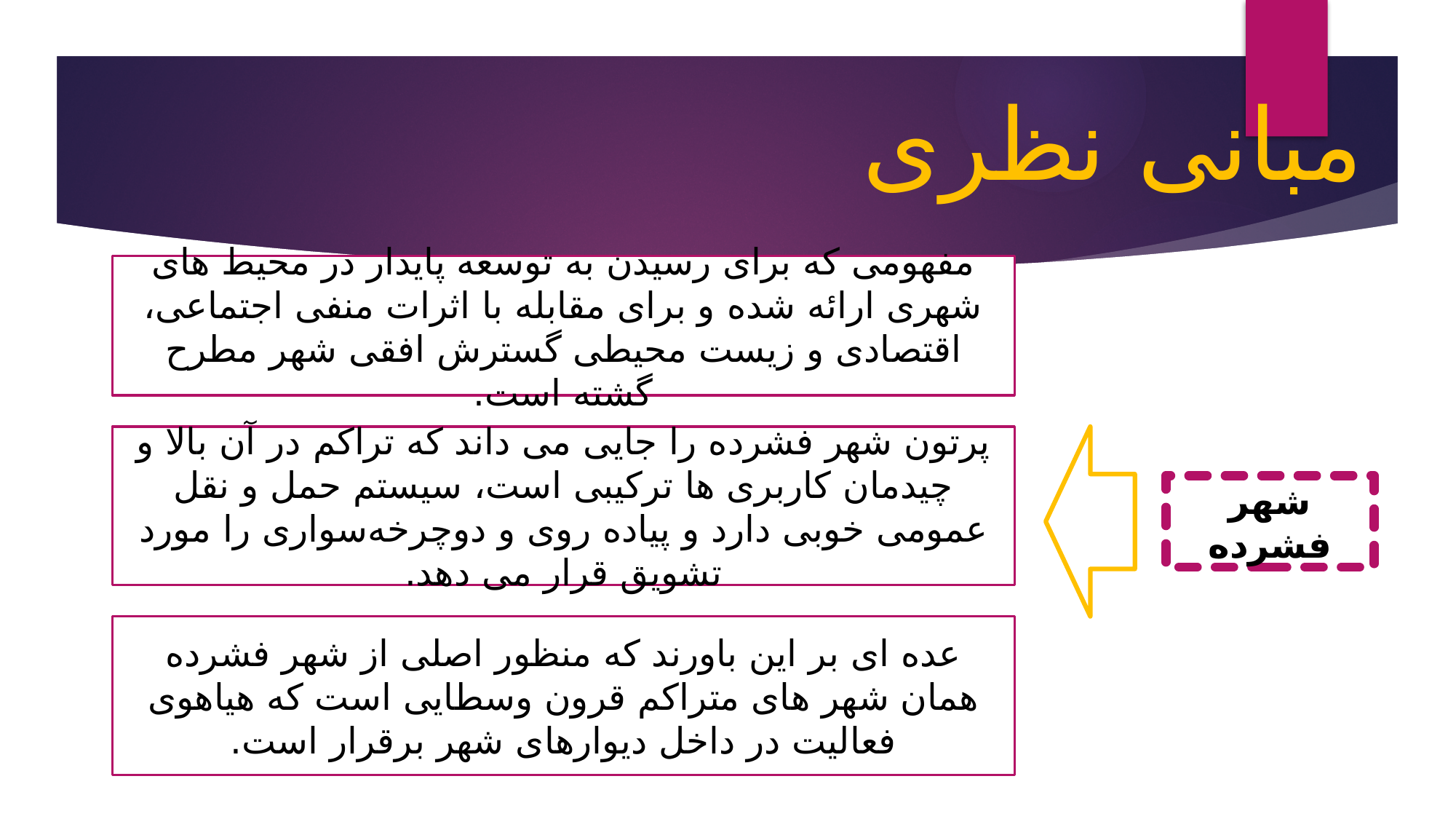

مبانی نظری
مفهومی که برای رسیدن به توسعه پایدار در محیط های شهری ارائه شده و برای مقابله با اثرات منفی اجتماعی، اقتصادی و زیست محیطی گسترش افقی شهر مطرح گشته است.
پرتون شهر فشرده را جایی می داند که تراکم در آن بالا و چیدمان کاربری ها ترکیبی است، سیستم حمل و نقل عمومی خوبی دارد و پیاده روی و دوچرخه‌سواری را مورد تشویق قرار می دهد.

شهر فشرده
عده ای بر این باورند که منظور اصلی از شهر فشرده همان شهر های متراکم قرون وسطایی است که هیاهوی فعالیت در داخل دیوارهای شهر برقرار است.